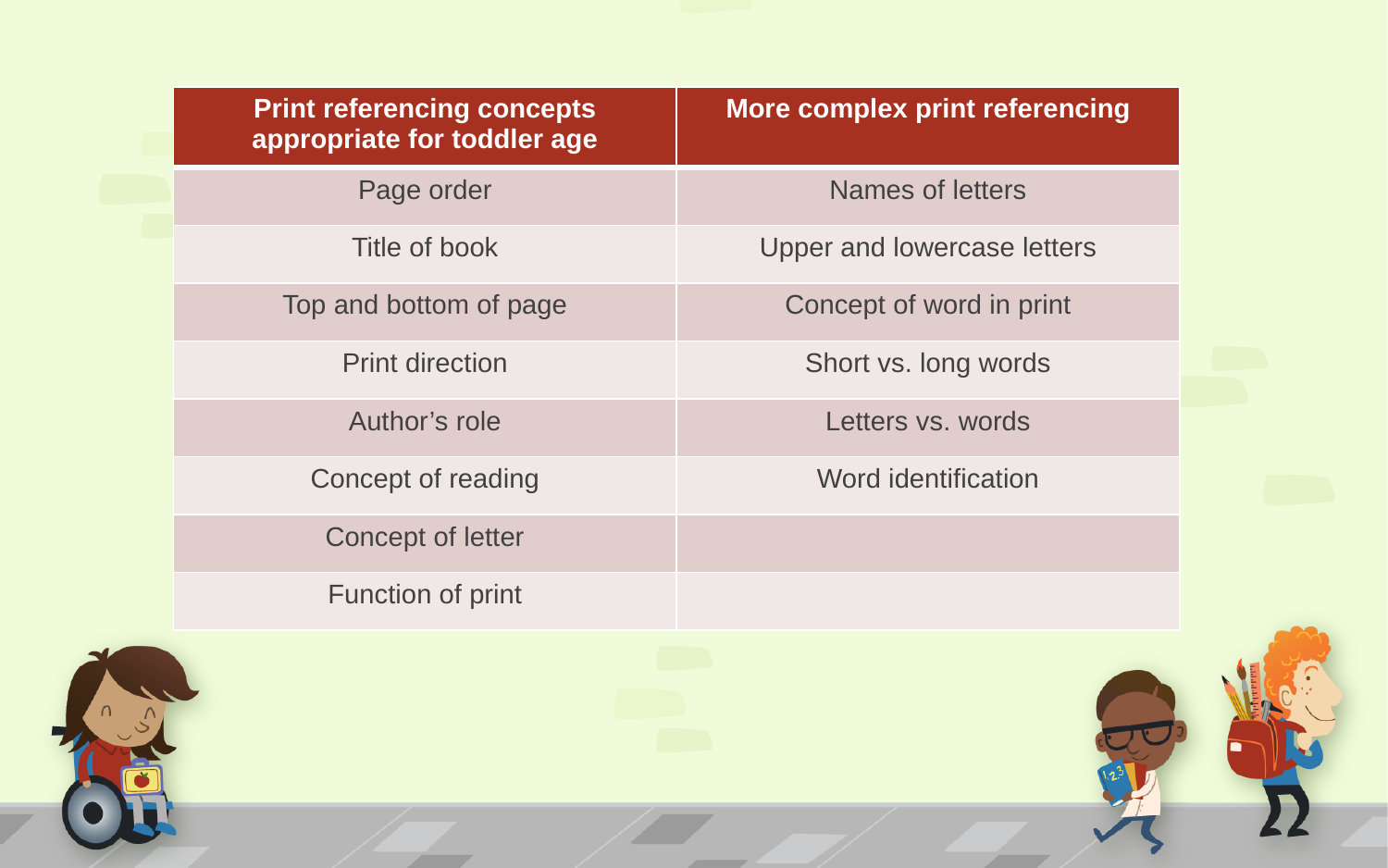

| Print referencing concepts appropriate for toddler age | More complex print referencing |
| --- | --- |
| Page order | Names of letters |
| Title of book | Upper and lowercase letters |
| Top and bottom of page | Concept of word in print |
| Print direction | Short vs. long words |
| Author’s role | Letters vs. words |
| Concept of reading | Word identification |
| Concept of letter |  |
| Function of print |  |